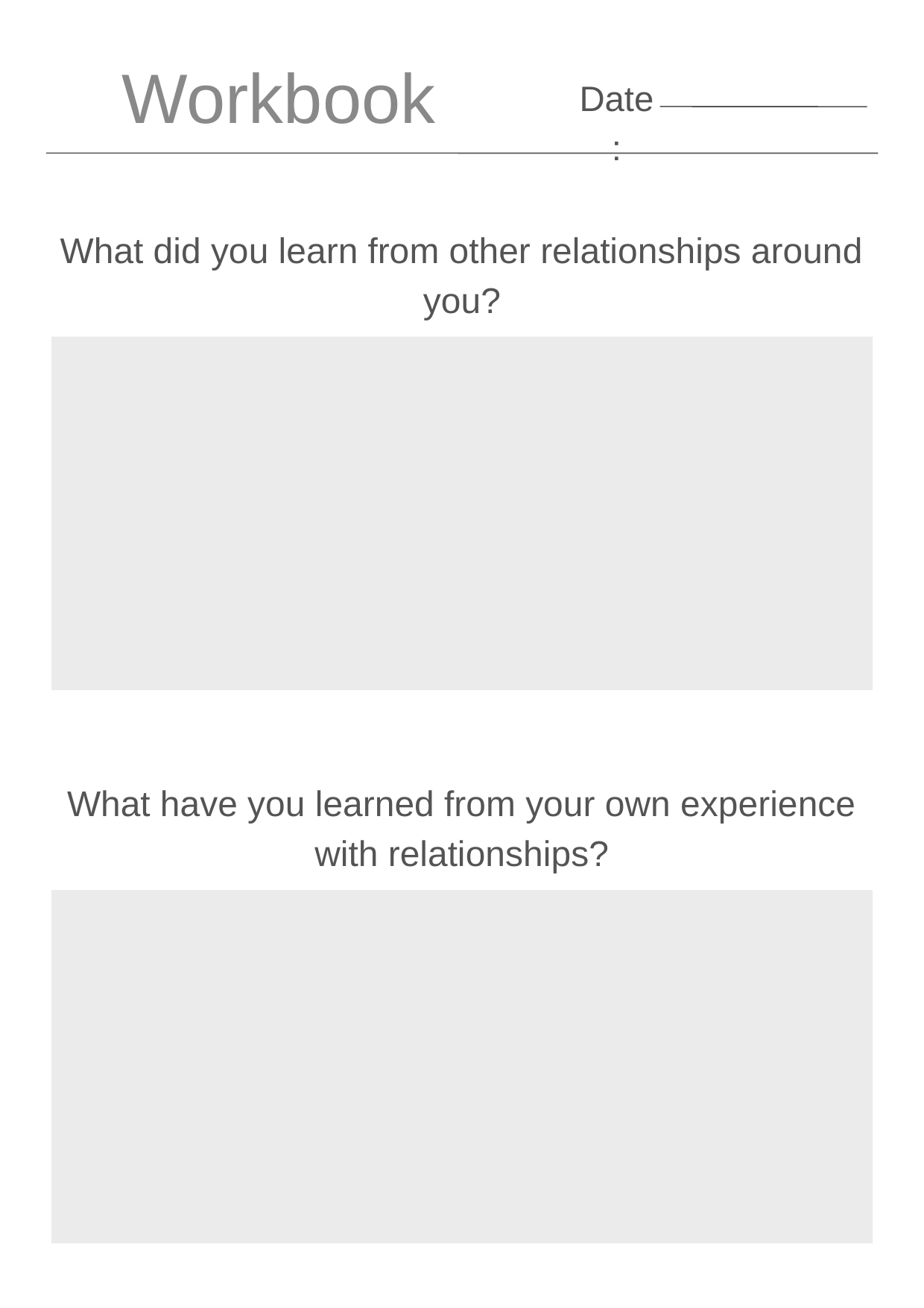

Workbook
Date:

What did you learn from other relationships around you?

What have you learned from your own experience with relationships?